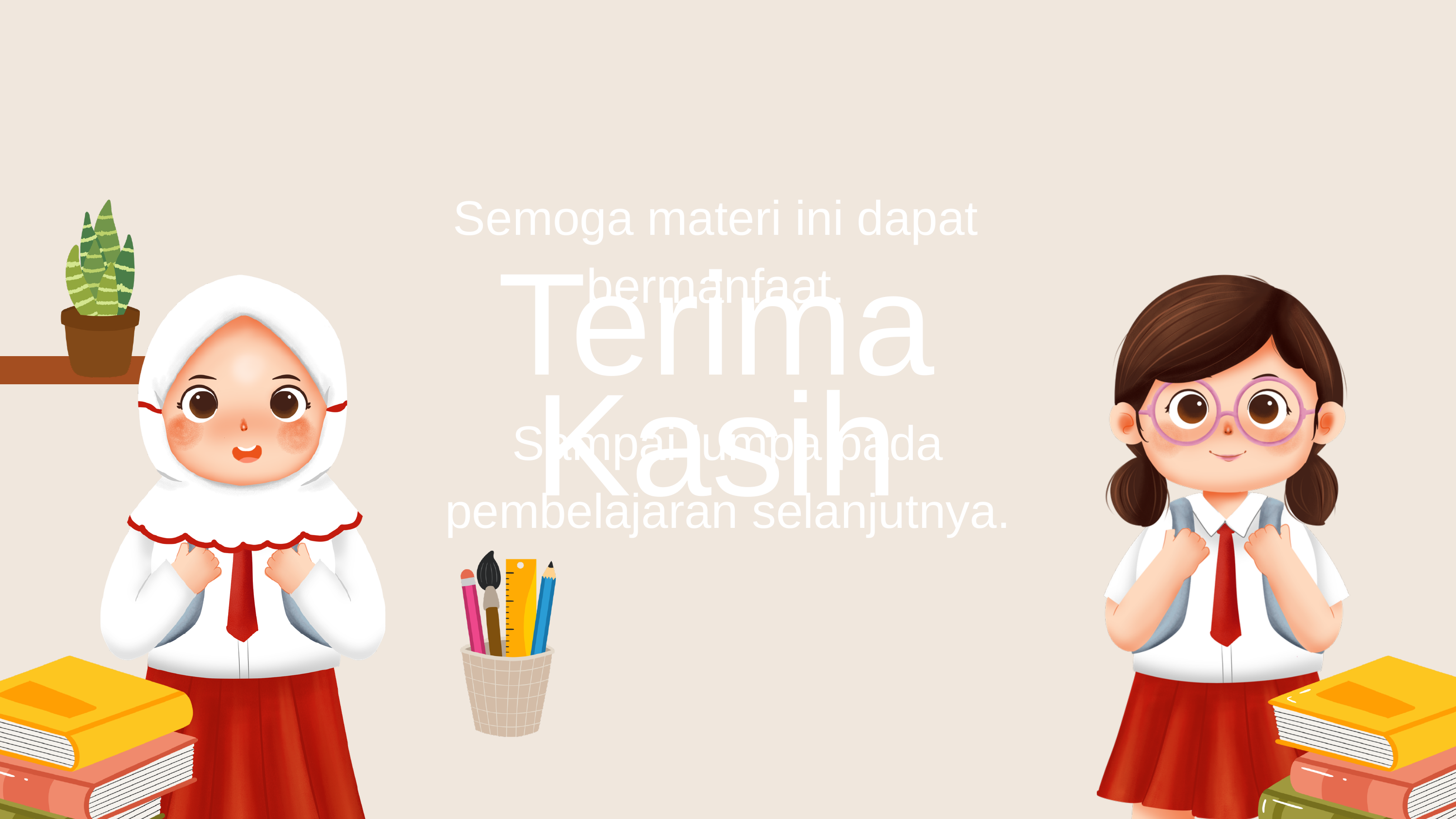

Semoga materi ini dapat bermanfaat.

Terima Kasih

Sampai jumpa pada pembelajaran selanjutnya.